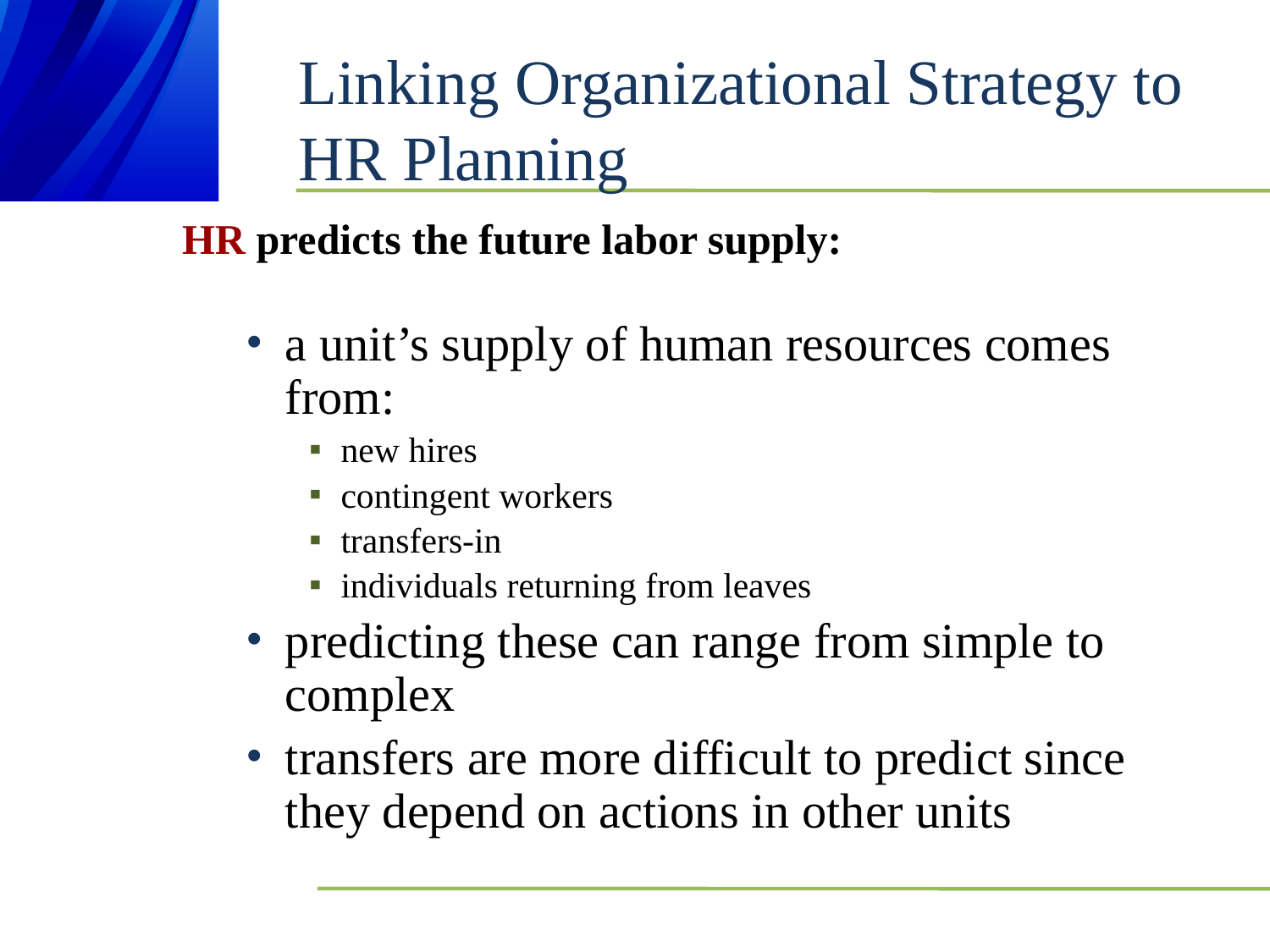

# Linking Organizational Strategy to HR Planning
HR predicts the future labor supply:

a unit’s supply of human resources comes from:
new hires
contingent workers
transfers-in
individuals returning from leaves
predicting these can range from simple to complex
transfers are more difficult to predict since they depend on actions in other units